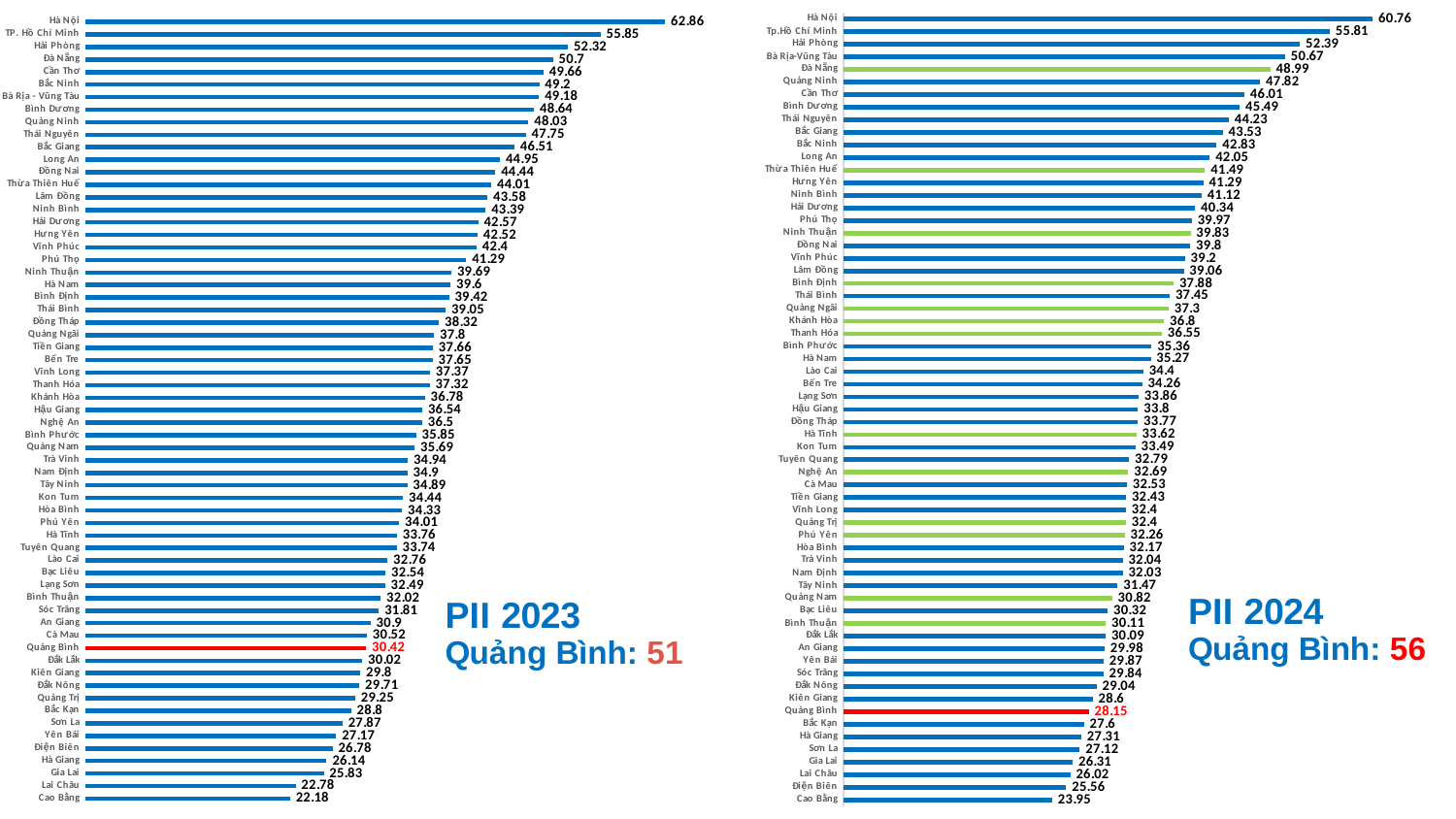

### Chart

| Category |  |
|---|---|
| Hà Nội | 62.86 |
| TP. Hồ Chí Minh | 55.85 |
| Hải Phòng | 52.32 |
| Đà Nẵng | 50.7 |
| Cần Thơ | 49.66 |
| Bắc Ninh | 49.2 |
| Bà Rịa - Vũng Tàu | 49.18 |
| Bình Dương | 48.64 |
| Quảng Ninh | 48.03 |
| Thái Nguyên | 47.75 |
| Bắc Giang | 46.51 |
| Long An | 44.95 |
| Đồng Nai | 44.44 |
| Thừa Thiên Huế | 44.01 |
| Lâm Đồng | 43.58 |
| Ninh Bình | 43.39 |
| Hải Dương | 42.57 |
| Hưng Yên | 42.52 |
| Vĩnh Phúc | 42.4 |
| Phú Thọ | 41.29 |
| Ninh Thuận | 39.69 |
| Hà Nam | 39.6 |
| Bình Định | 39.42 |
| Thái Bình | 39.05 |
| Đồng Tháp | 38.32 |
| Quảng Ngãi | 37.8 |
| Tiền Giang | 37.66 |
| Bến Tre | 37.65 |
| Vĩnh Long | 37.37 |
| Thanh Hóa | 37.32 |
| Khánh Hòa | 36.78 |
| Hậu Giang | 36.54 |
| Nghệ An | 36.5 |
| Bình Phước | 35.85 |
| Quảng Nam | 35.69 |
| Trà Vinh | 34.94 |
| Nam Định | 34.9 |
| Tây Ninh | 34.89 |
| Kon Tum | 34.44 |
| Hòa Bình | 34.33 |
| Phú Yên | 34.01 |
| Hà Tĩnh | 33.76 |
| Tuyên Quang | 33.74 |
| Lào Cai | 32.76 |
| Bạc Liêu | 32.54 |
| Lạng Sơn | 32.49 |
| Bình Thuận | 32.02 |
| Sóc Trăng | 31.81 |
| An Giang | 30.9 |
| Cà Mau | 30.52 |
| Quảng Bình | 30.42 |
| Đắk Lắk | 30.02 |
| Kiên Giang | 29.8 |
| Đắk Nông | 29.71 |
| Quảng Trị | 29.25 |
| Bắc Kạn | 28.8 |
| Sơn La | 27.87 |
| Yên Bái | 27.17 |
| Điện Biên | 26.78 |
| Hà Giang | 26.14 |
| Gia Lai | 25.83 |
| Lai Châu | 22.78 |
| Cao Bằng | 22.18 |

[unsupported chart]

2